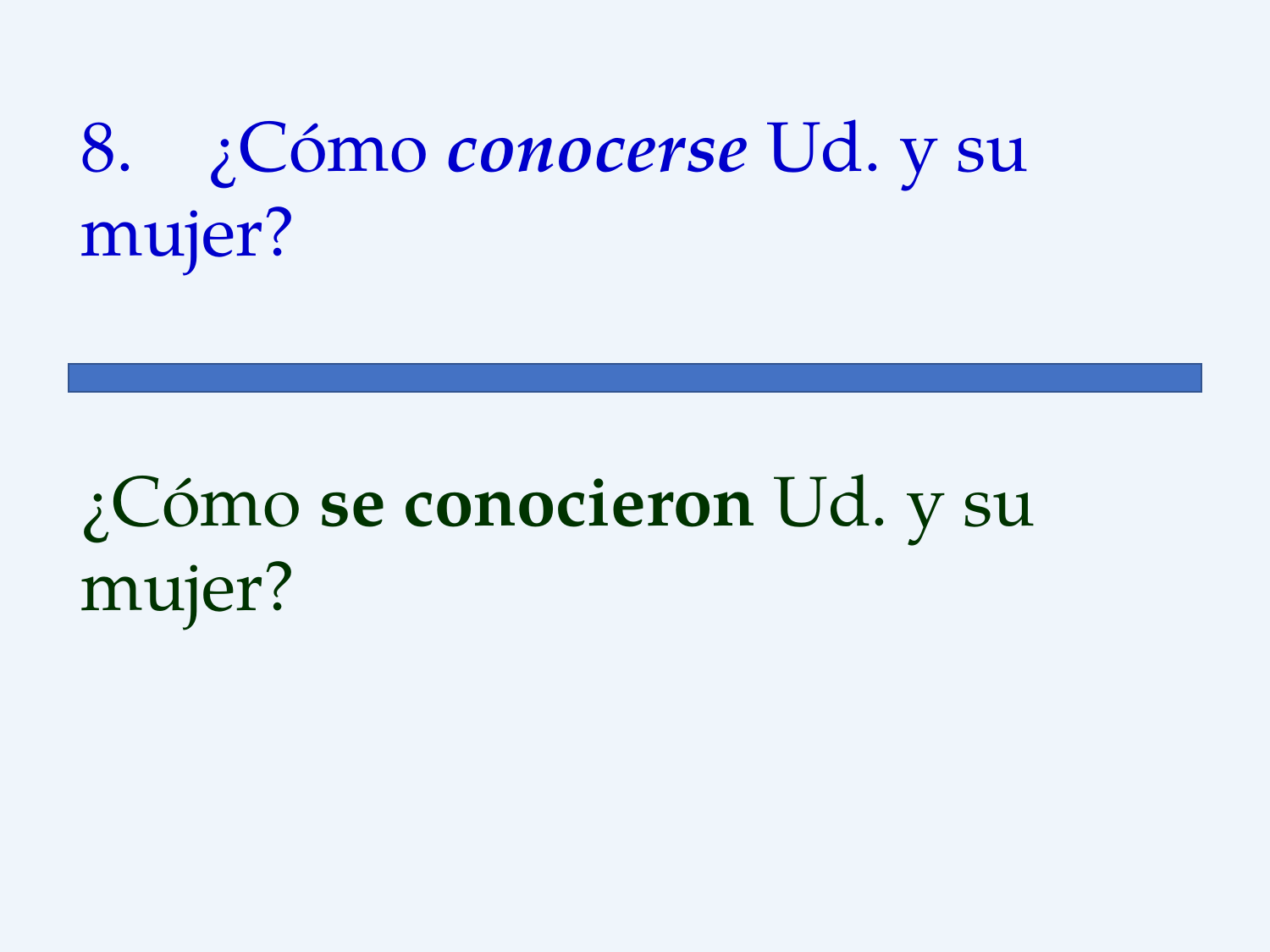

8.	¿Cómo conocerse Ud. y su mujer?

¿Cómo se conocieron Ud. y su mujer?